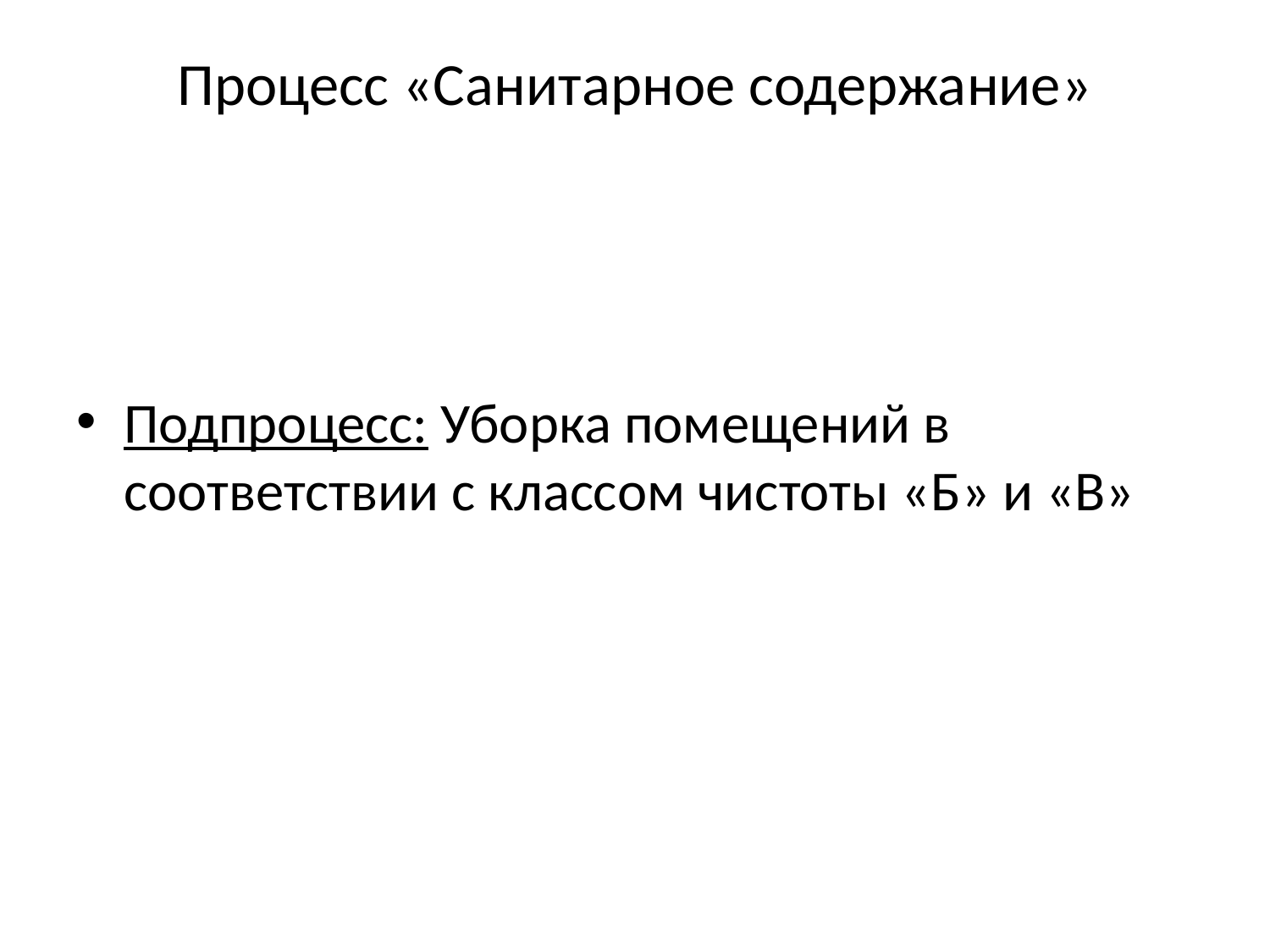

# Процесс «Санитарное содержание»

Подпроцесс: Уборка помещений в соответствии с классом чистоты «Б» и «В»